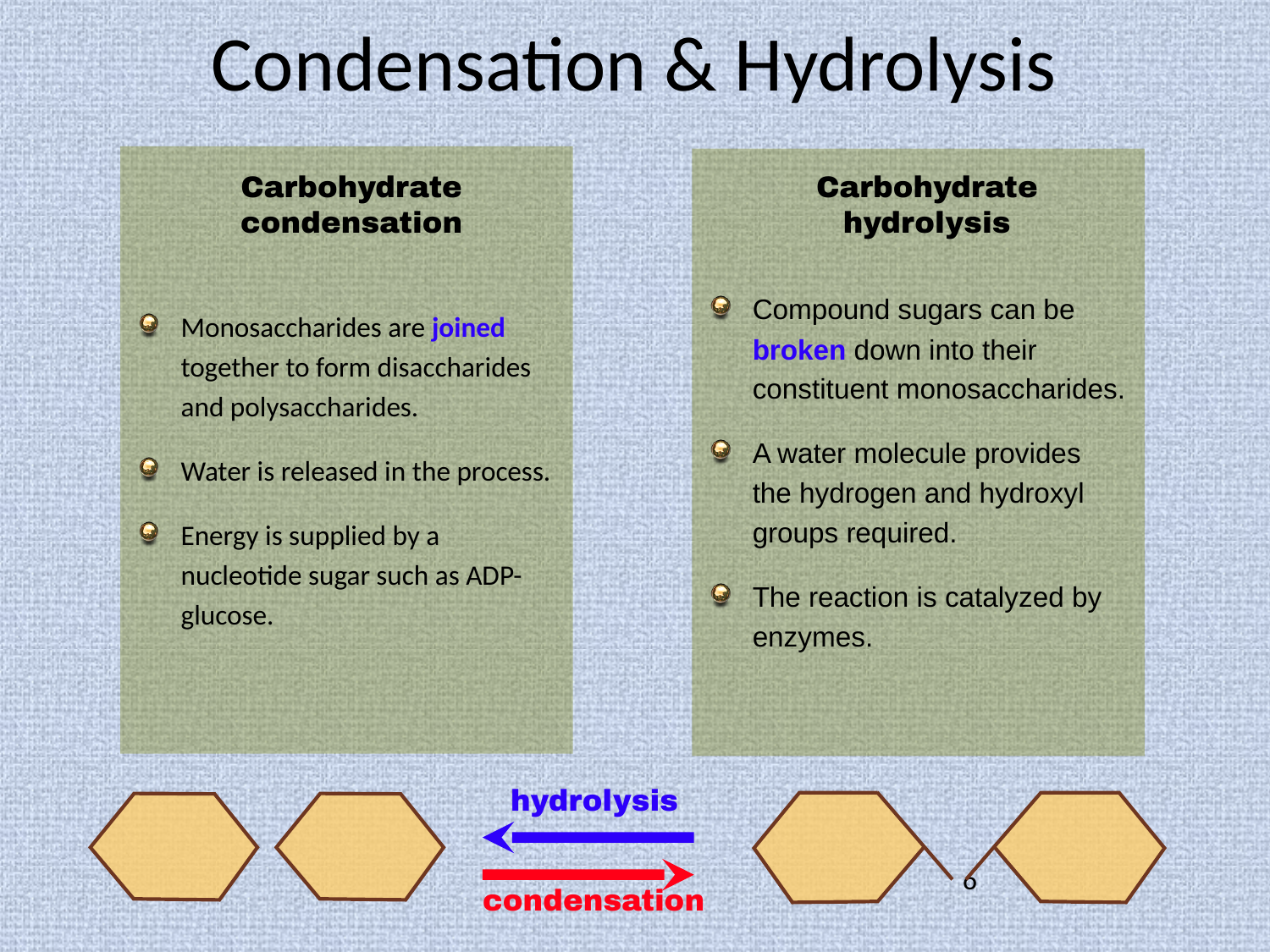

# Condensation & Hydrolysis

Monosaccharides are joined together to form disaccharides and polysaccharides.
Water is released in the process.
Energy is supplied by a nucleotide sugar such as ADP-glucose.

Compound sugars can be broken down into their constituent monosaccharides.
A water molecule provides the hydrogen and hydroxyl groups required.
The reaction is catalyzed by enzymes.
Carbohydrate condensation
Carbohydrate hydrolysis
hydrolysis

condensation

O